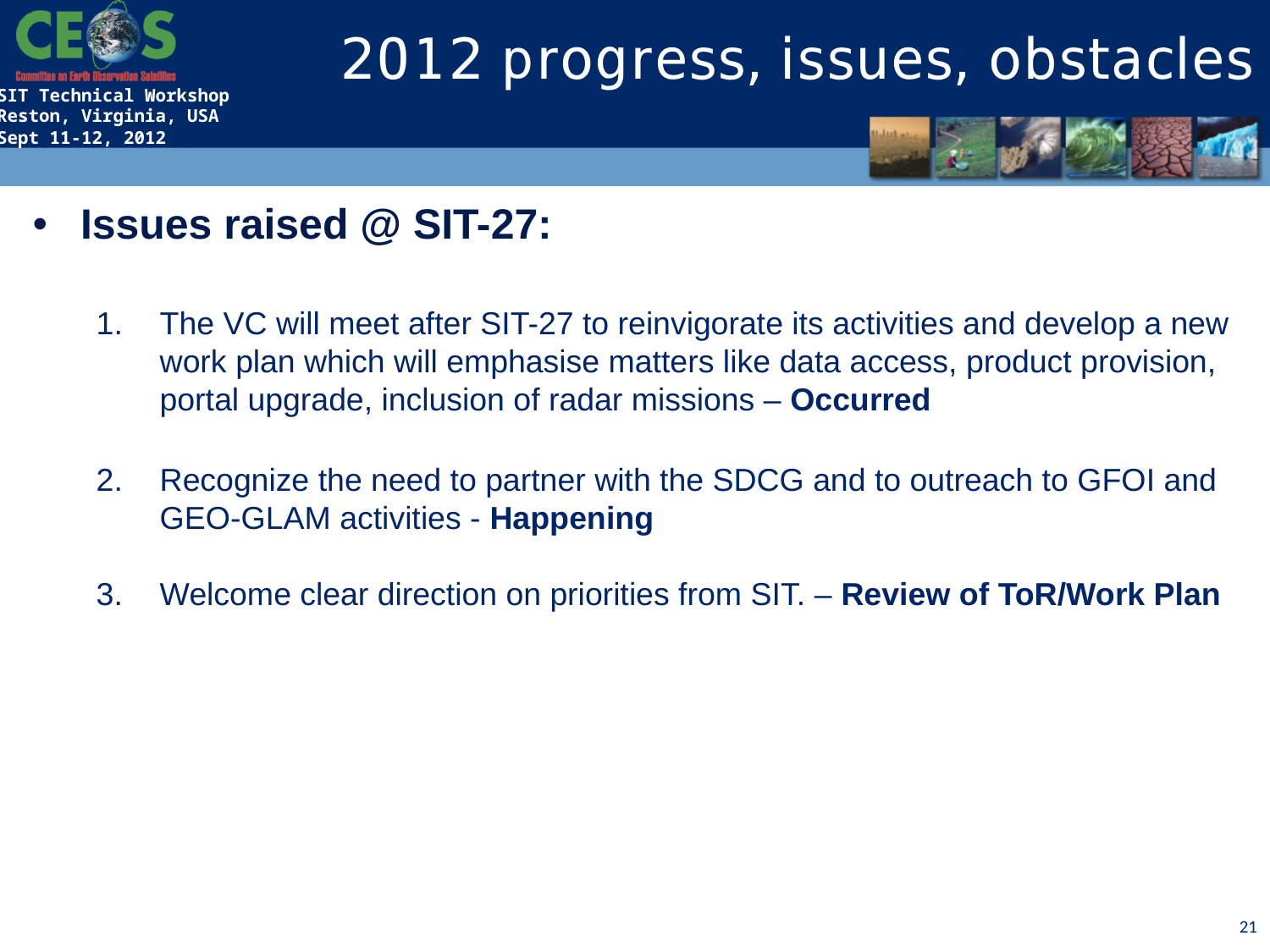

2012 progress, issues, obstacles
Issues raised @ SIT-27:

The VC will meet after SIT-27 to reinvigorate its activities and develop a new work plan which will emphasise matters like data access, product provision, portal upgrade, inclusion of radar missions – Occurred

Recognize the need to partner with the SDCG and to outreach to GFOI and GEO-GLAM activities - Happening

Welcome clear direction on priorities from SIT. – Review of ToR/Work Plan

21